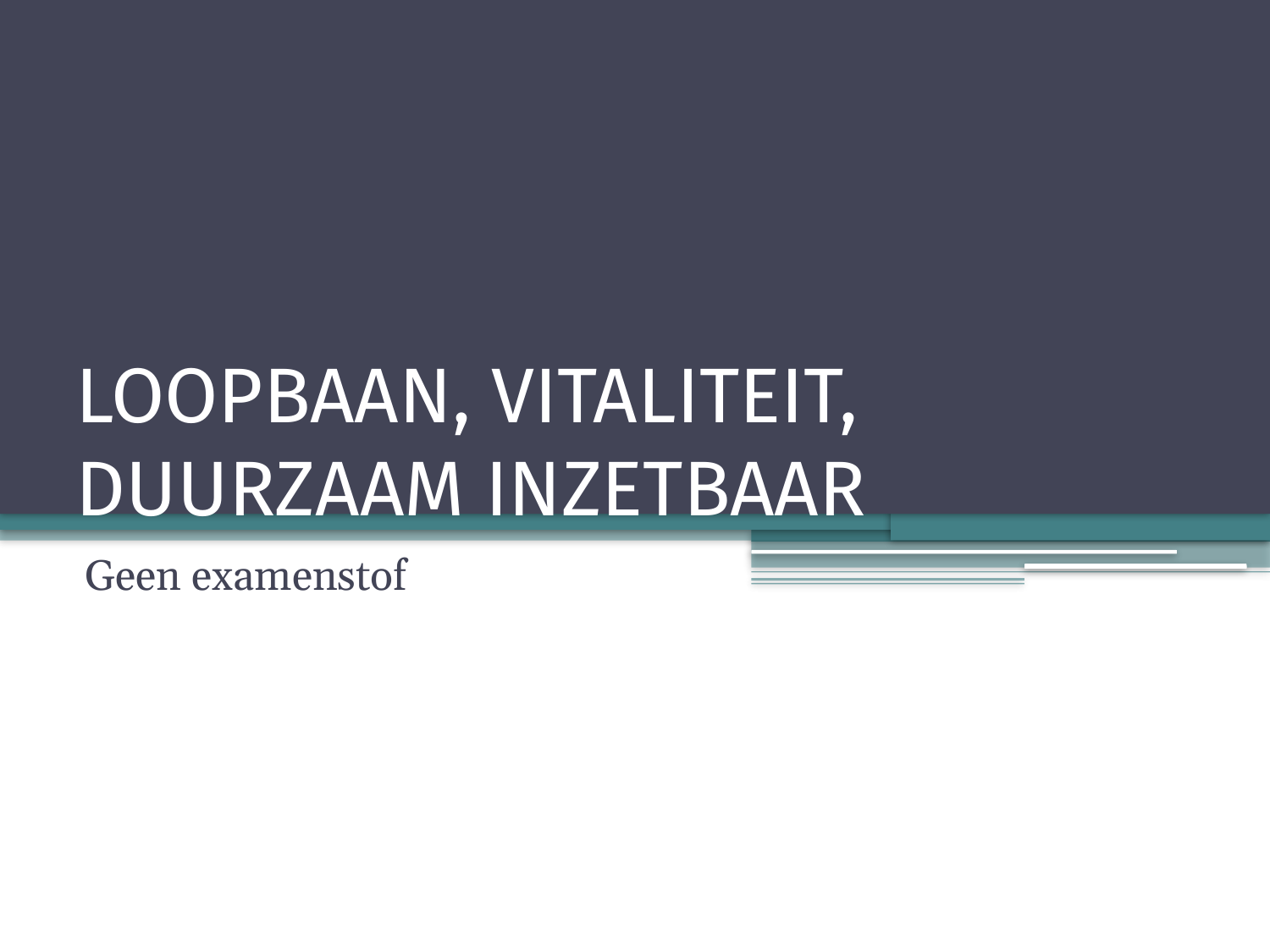

# LOOPBAAN, VITALITEIT, DUURZAAM INZETBAAR
Geen examenstof